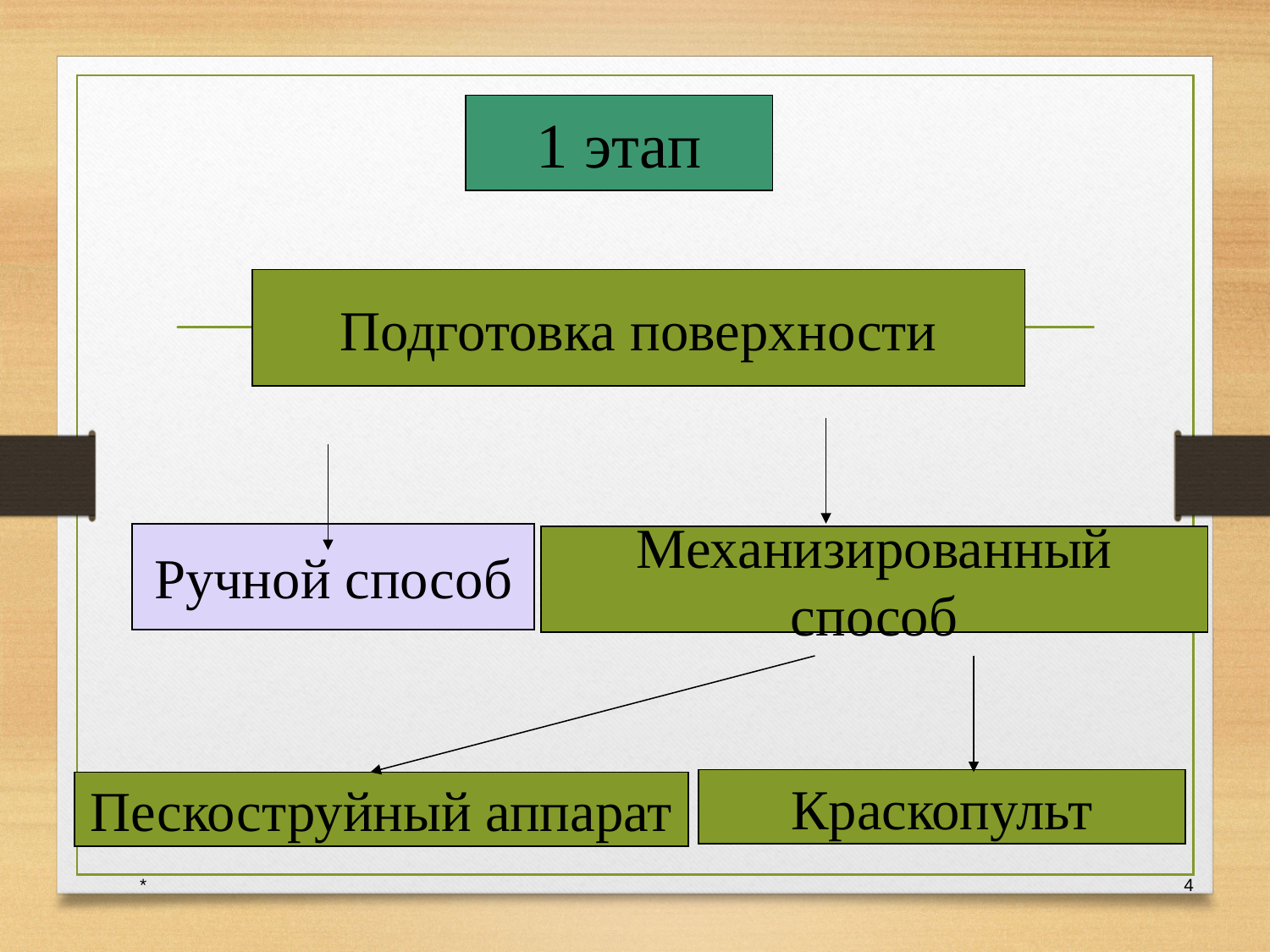

#
1 этап
Подготовка поверхности
Ручной способ
Механизированный способ
Краскопульт
Пескоструйный аппарат
4
*